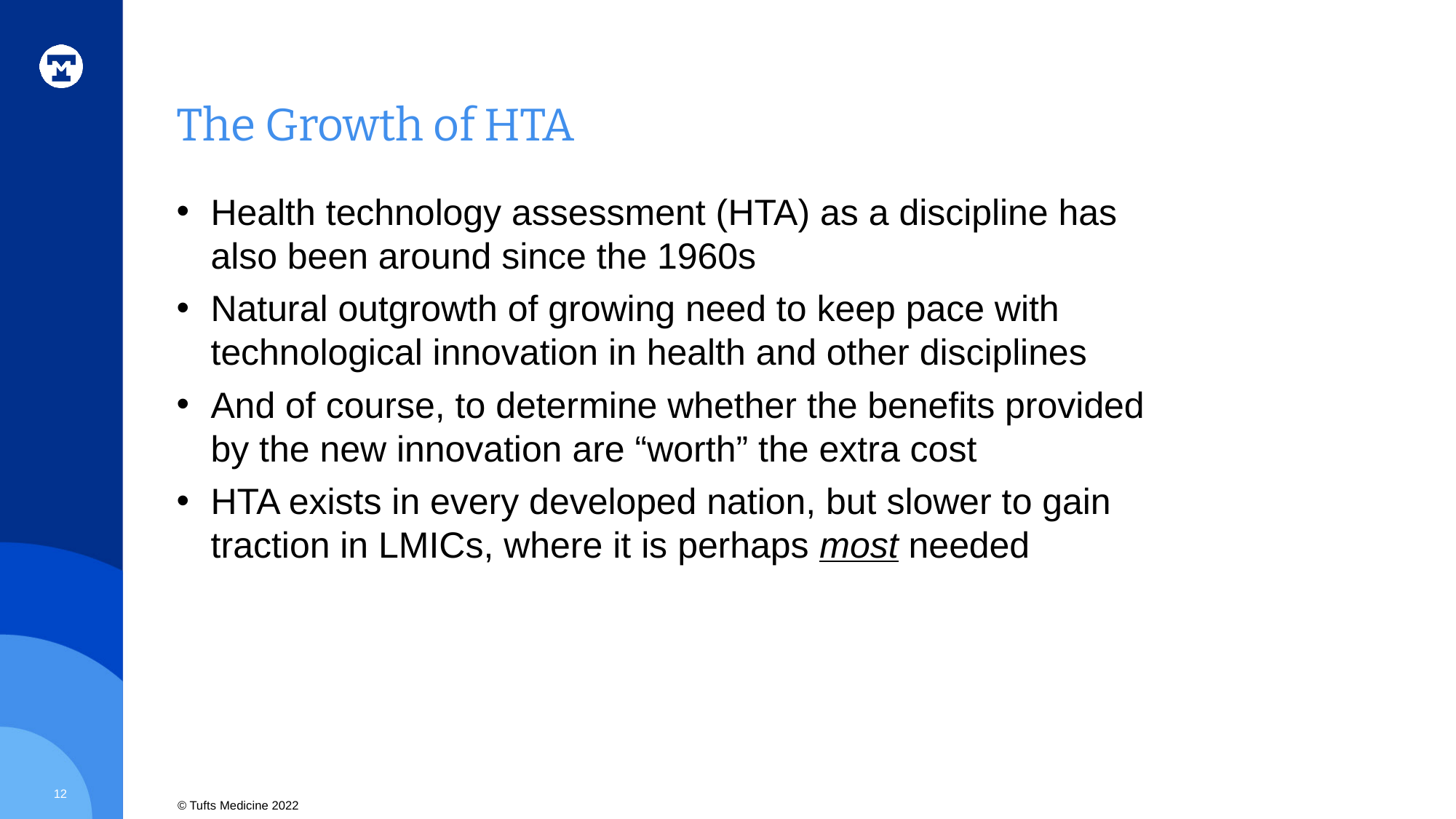

# The Growth of HTA
Health technology assessment (HTA) as a discipline has also been around since the 1960s
Natural outgrowth of growing need to keep pace with technological innovation in health and other disciplines
And of course, to determine whether the benefits provided by the new innovation are “worth” the extra cost
HTA exists in every developed nation, but slower to gain traction in LMICs, where it is perhaps most needed

12
© Tufts Medicine 2022